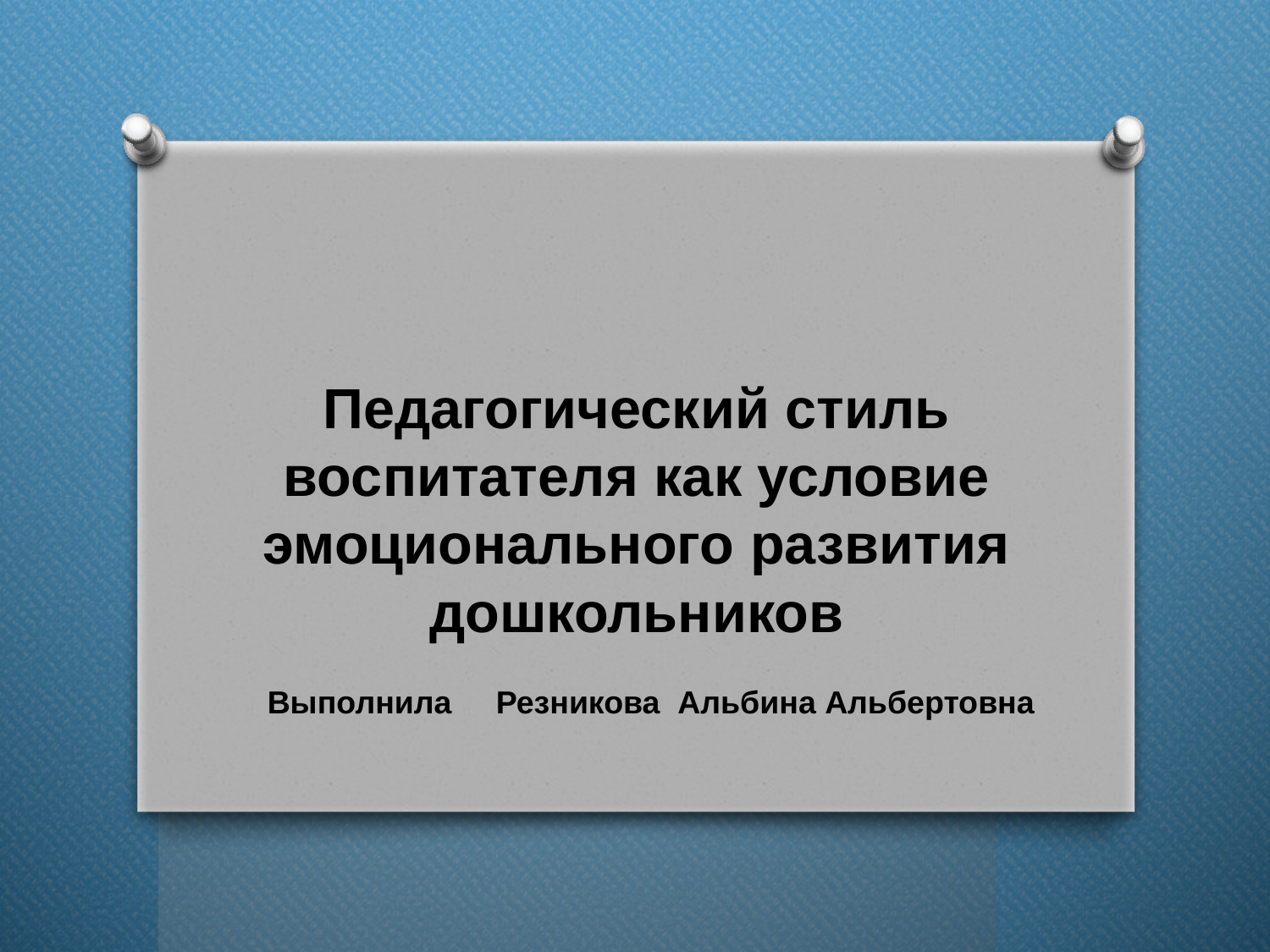

#
Педагогический стиль воспитателя как условие эмоционального развития дошкольников
Выполнила     Резникова  Альбина Альбертовна